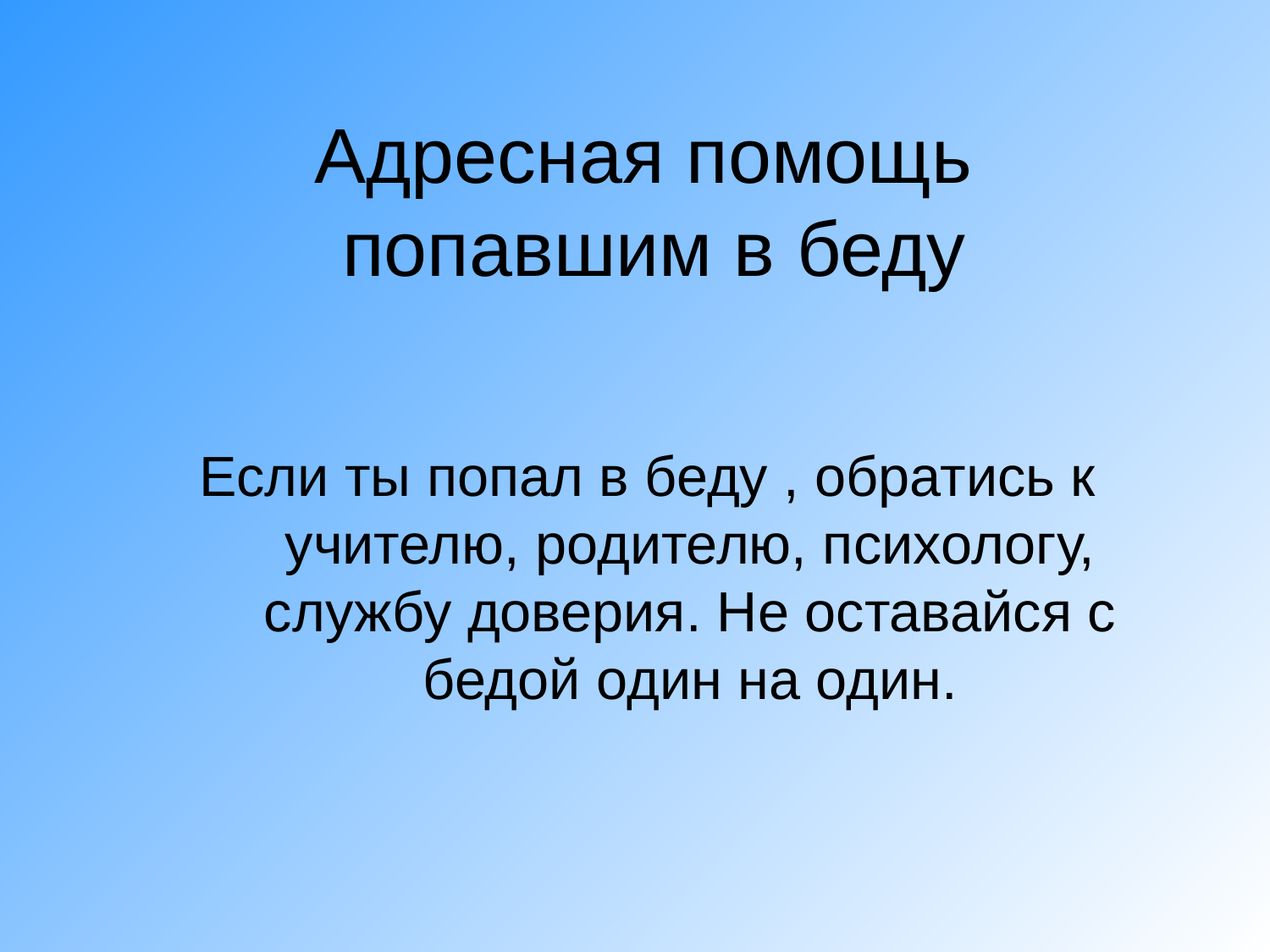

# Адресная помощь попавшим в беду
Если ты попал в беду , обратись к учителю, родителю, психологу, службу доверия. Не оставайся с бедой один на один.